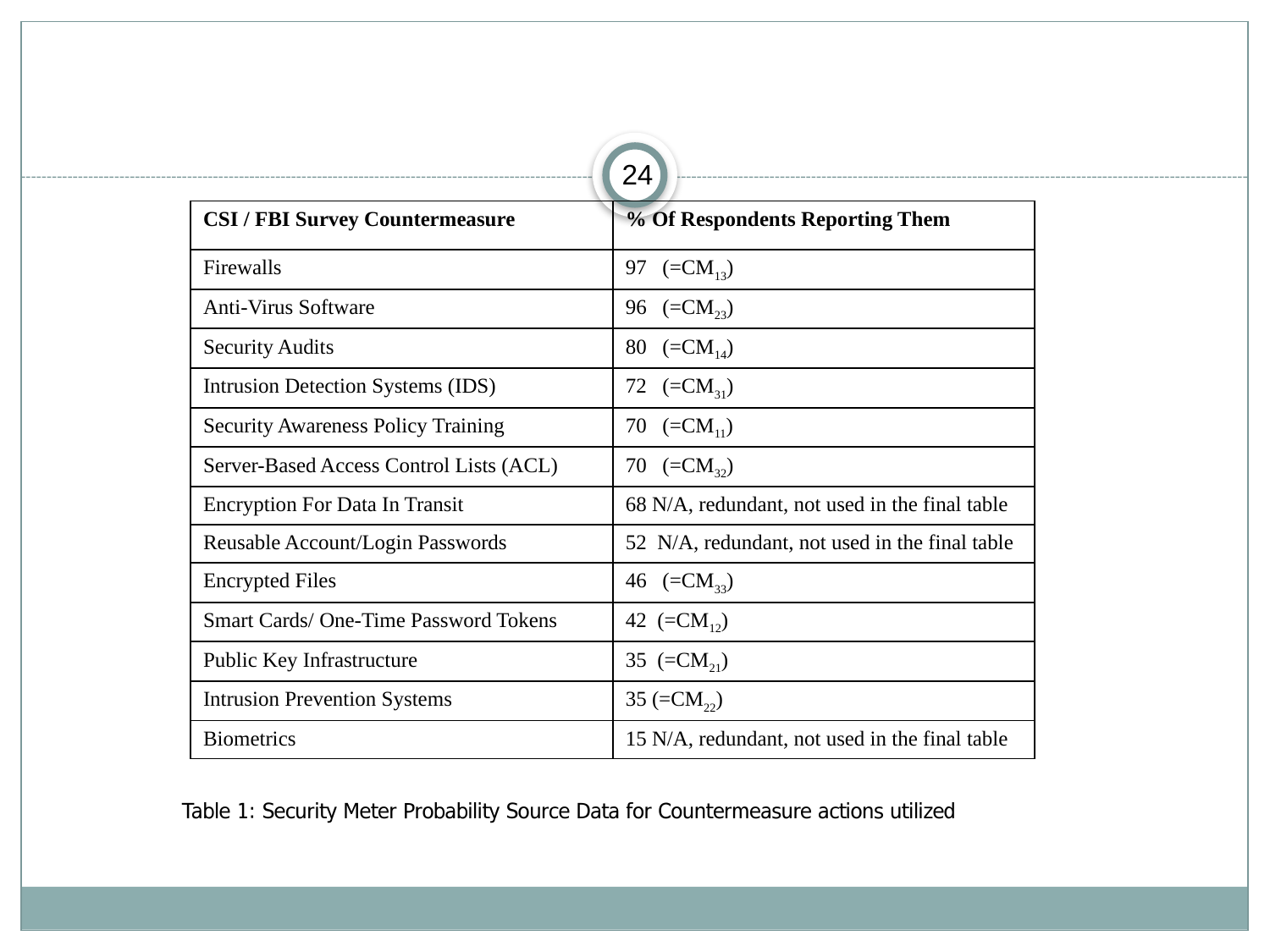

24
| CSI / FBI Survey Countermeasure | % Of Respondents Reporting Them |
| --- | --- |
| Firewalls | 97 (=CM13) |
| Anti-Virus Software | 96 (=CM23) |
| Security Audits | 80 (=CM14) |
| Intrusion Detection Systems (IDS) | 72 (=CM31) |
| Security Awareness Policy Training | 70 (=CM11) |
| Server-Based Access Control Lists (ACL) | 70 (=CM32) |
| Encryption For Data In Transit | 68 N/A, redundant, not used in the final table |
| Reusable Account/Login Passwords | 52 N/A, redundant, not used in the final table |
| Encrypted Files | 46 (=CM33) |
| Smart Cards/ One-Time Password Tokens | 42 (=CM12) |
| Public Key Infrastructure | 35 (=CM21) |
| Intrusion Prevention Systems | 35 (=CM22) |
| Biometrics | 15 N/A, redundant, not used in the final table |
Table 1: Security Meter Probability Source Data for Countermeasure actions utilized